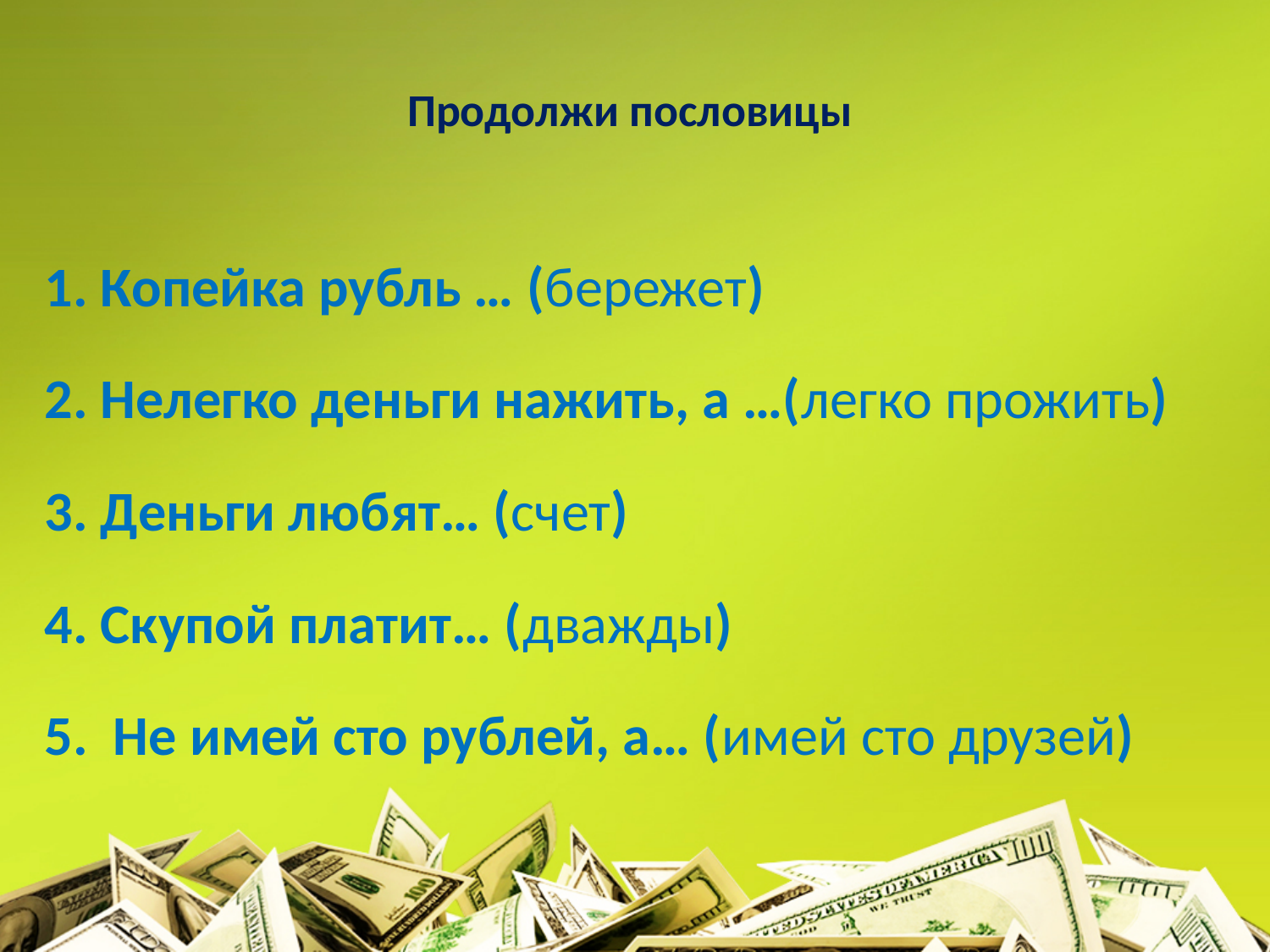

# Продолжи пословицы

1. Копейка рубль … (бережет)
2. Нелегко деньги нажить, а …(легко прожить)
3. Деньги любят… (счет)
4. Скупой платит… (дважды)
5.  Не имей сто рублей, а… (имей сто друзей)